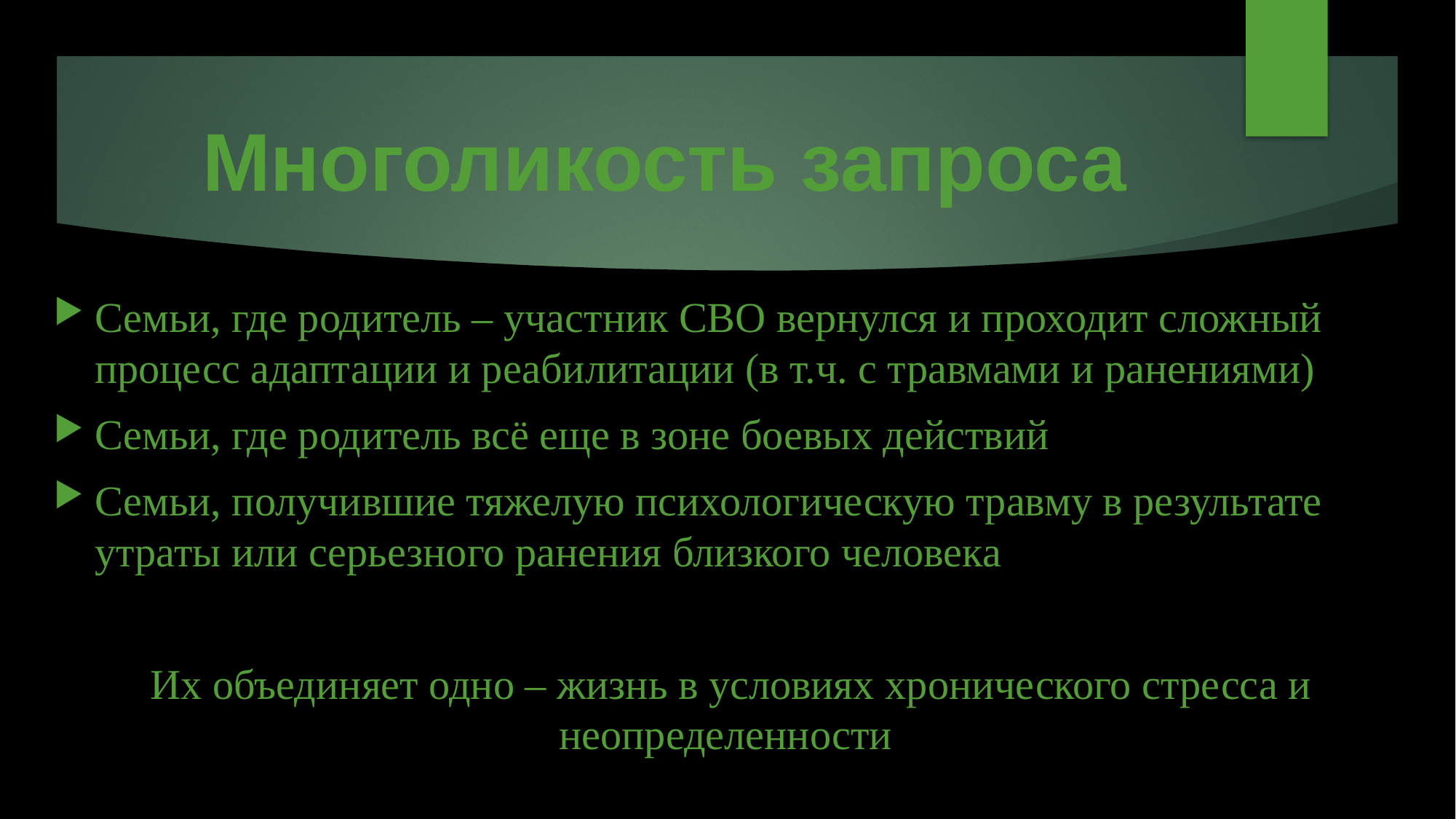

# Многоликость запроса
Семьи, где родитель – участник СВО вернулся и проходит сложный процесс адаптации и реабилитации (в т.ч. с травмами и ранениями)
Семьи, где родитель всё еще в зоне боевых действий
Семьи, получившие тяжелую психологическую травму в результате утраты или серьезного ранения близкого человека

Их объединяет одно – жизнь в условиях хронического стресса и неопределенности